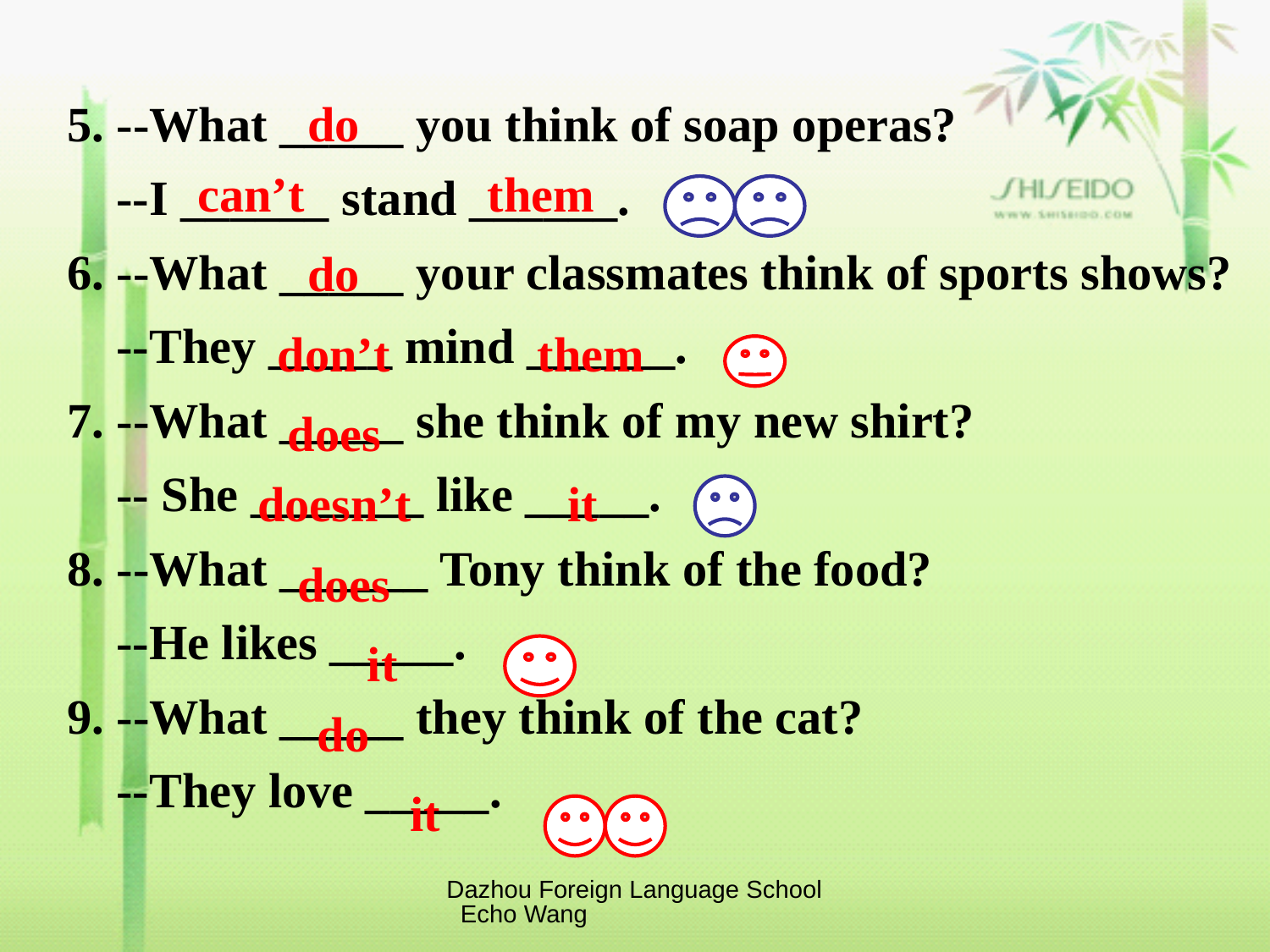

5. --What _____ you think of soap operas?
    --I ______ stand ______.
6. --What _____ your classmates think of sports shows?
    --They _____ mind ______.
7. --What _____ she think of my new shirt?
    -- She _______ like _____.
8. --What ______ Tony think of the food?
    --He likes _____.
9. --What _____ they think of the cat?
    --They love _____.
do
can’t
them

do
don’t
them

does
doesn’t
it

does
it

do
it

Dazhou Foreign Language School  Echo Wang